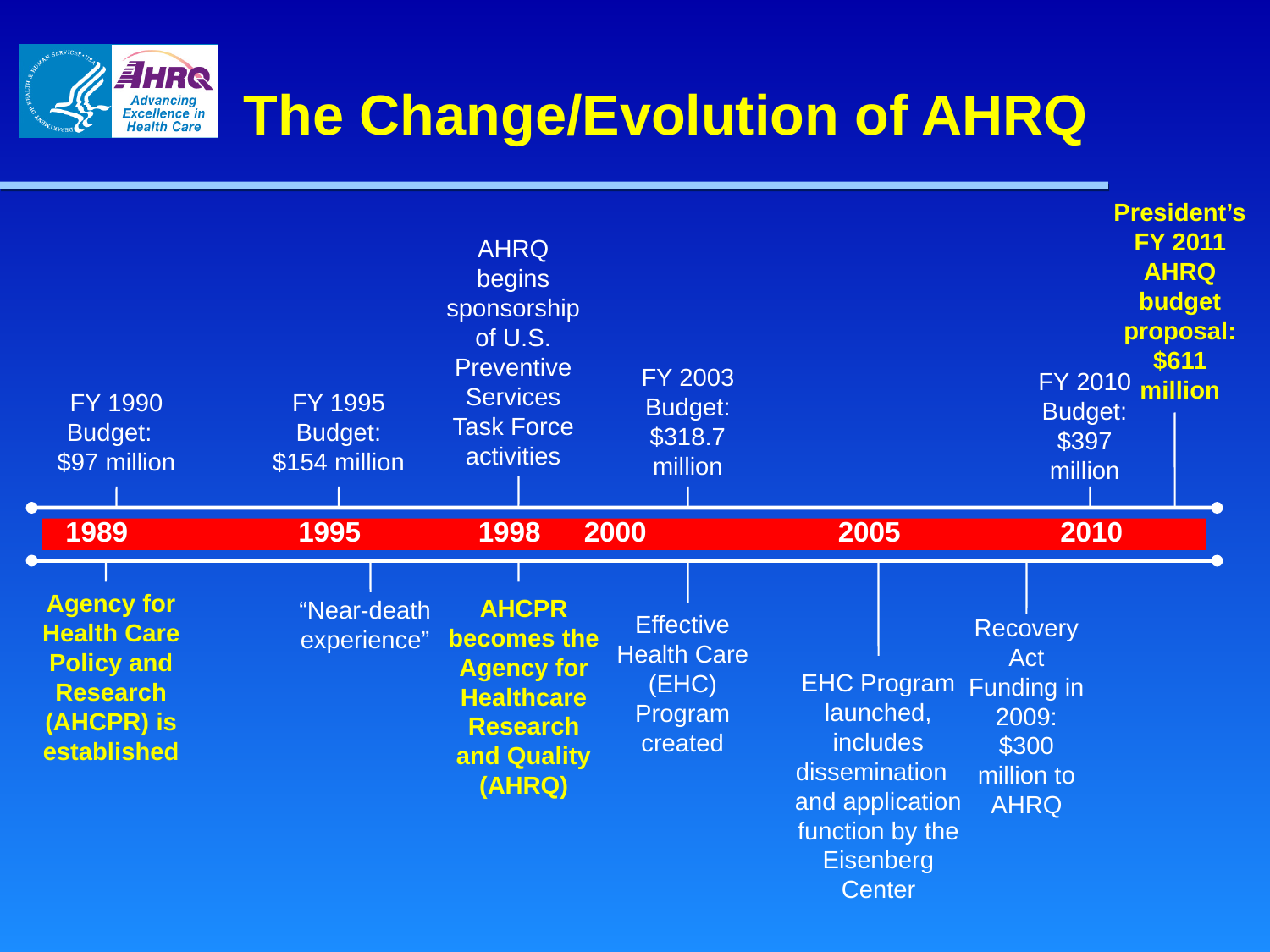

# The Change/Evolution of AHRQ
President’s FY 2011 AHRQ budget proposal: $611 million
AHRQ begins sponsorship of U.S. Preventive Services Task Force activities
FY 2003 Budget: $318.7 million
FY 2010 Budget: $397 million
FY 1990 Budget:   $97 million
FY 1995 Budget: $154 million

1989
1995
1998
2000
2005
2010

Agency for Health Care Policy and Research (AHCPR) is established
AHCPR becomes the Agency for Healthcare Research and Quality (AHRQ)
“Near-death experience”

Effective Health Care (EHC) Program created
Recovery Act Funding in 2009: $300 million to AHRQ
EHC Program launched, includes dissemination   and application function by the Eisenberg Center